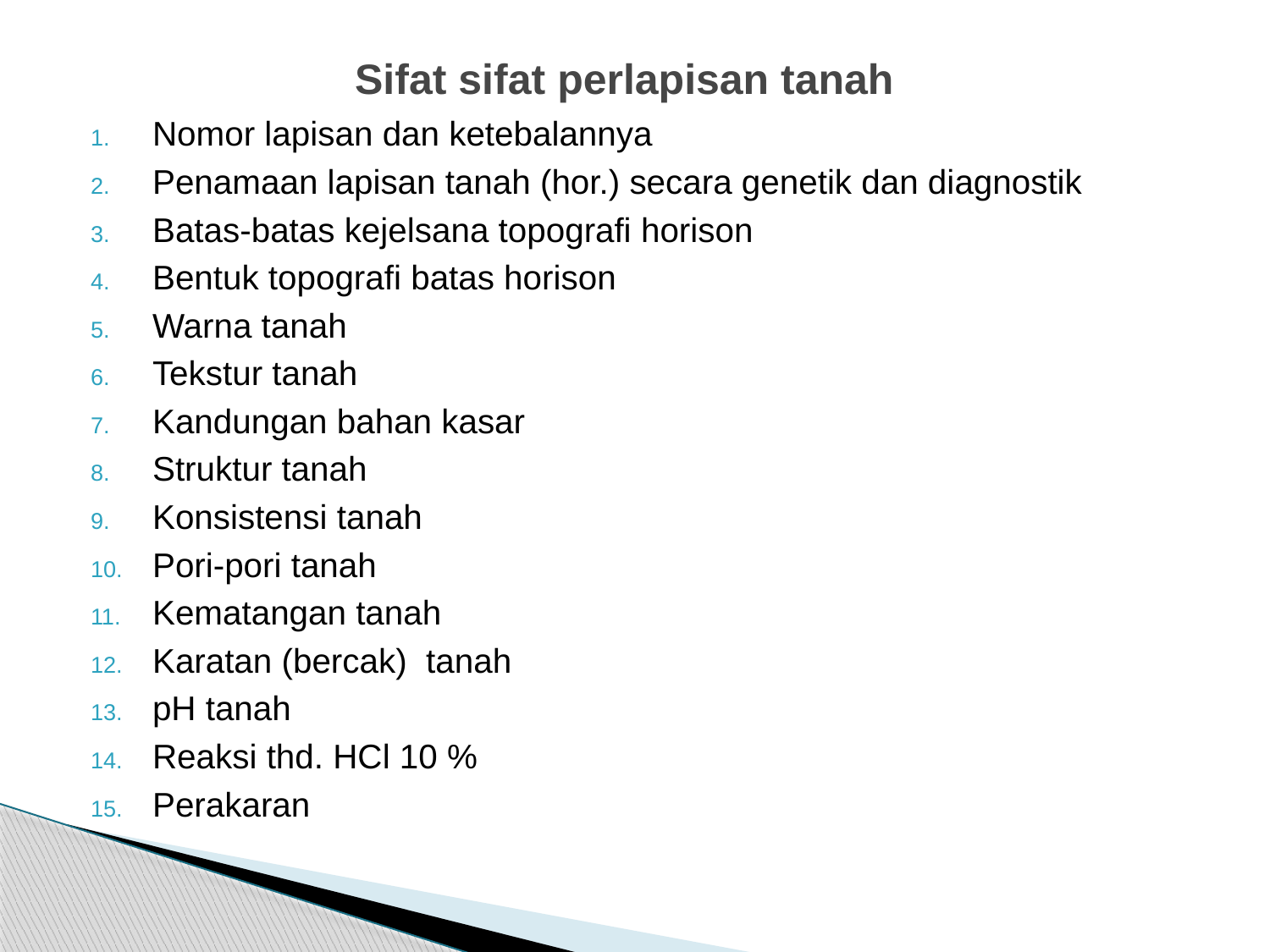

# Sifat sifat perlapisan tanah
Nomor lapisan dan ketebalannya
Penamaan lapisan tanah (hor.) secara genetik dan diagnostik
Batas-batas kejelsana topografi horison
Bentuk topografi batas horison
Warna tanah
Tekstur tanah
Kandungan bahan kasar
Struktur tanah
Konsistensi tanah
Pori-pori tanah
Kematangan tanah
Karatan (bercak)  tanah
pH tanah
Reaksi thd. HCl 10 %
Perakaran